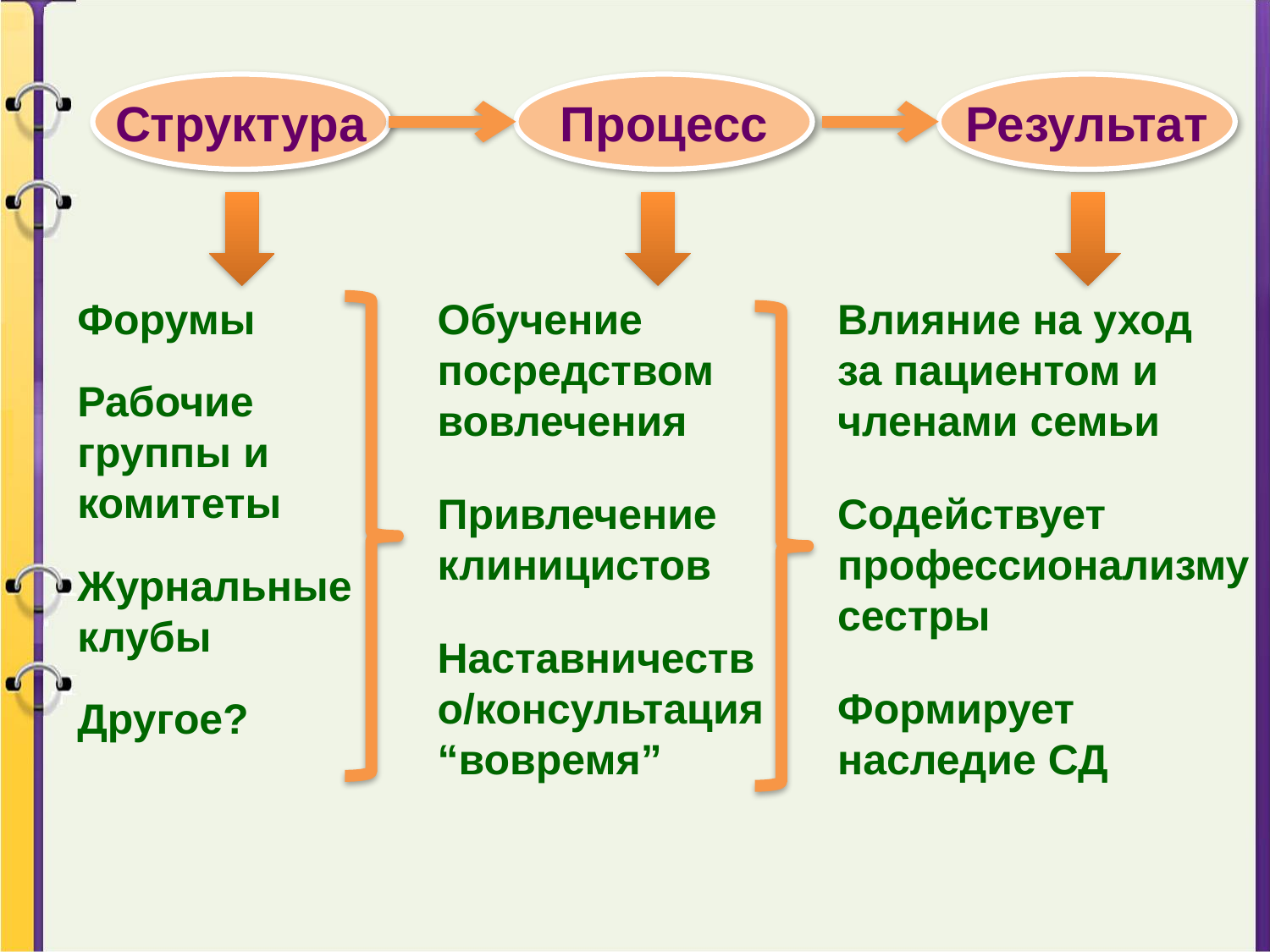

Структура
Процесс
Результат

Форумы
Рабочие группы и комитеты
Журнальные клубы
Другое?
Обучение посредством вовлечения
Привлечение клиницистов
Наставничество/консультация “вовремя”
Влияние на уход  за пациентом и членами семьи
Содействует профессионализму сестры
Формирует наследие СД